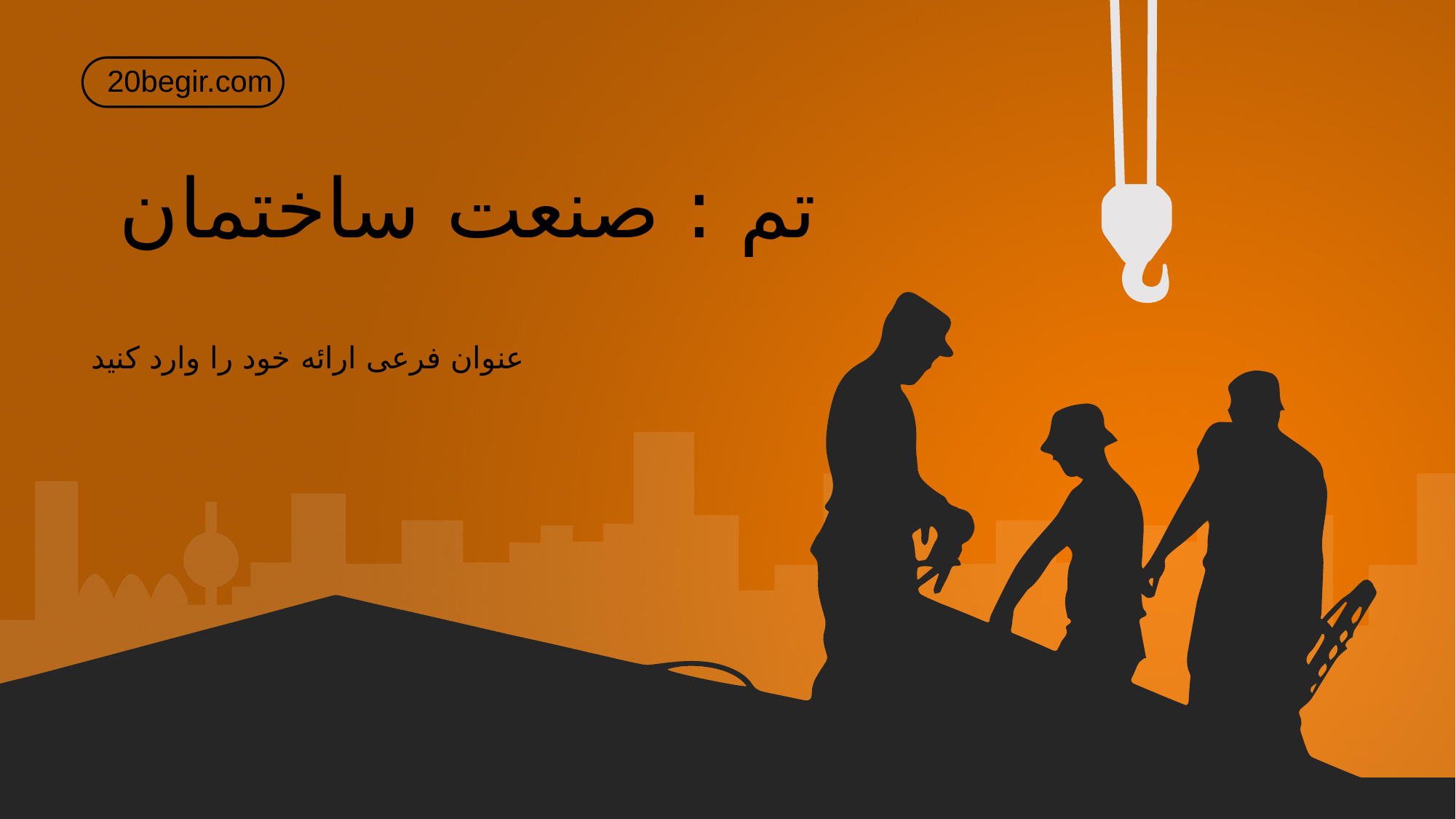

20begir.com

تم : صنعت ساختمان

عنوان فرعی ارائه خود را وارد کنید